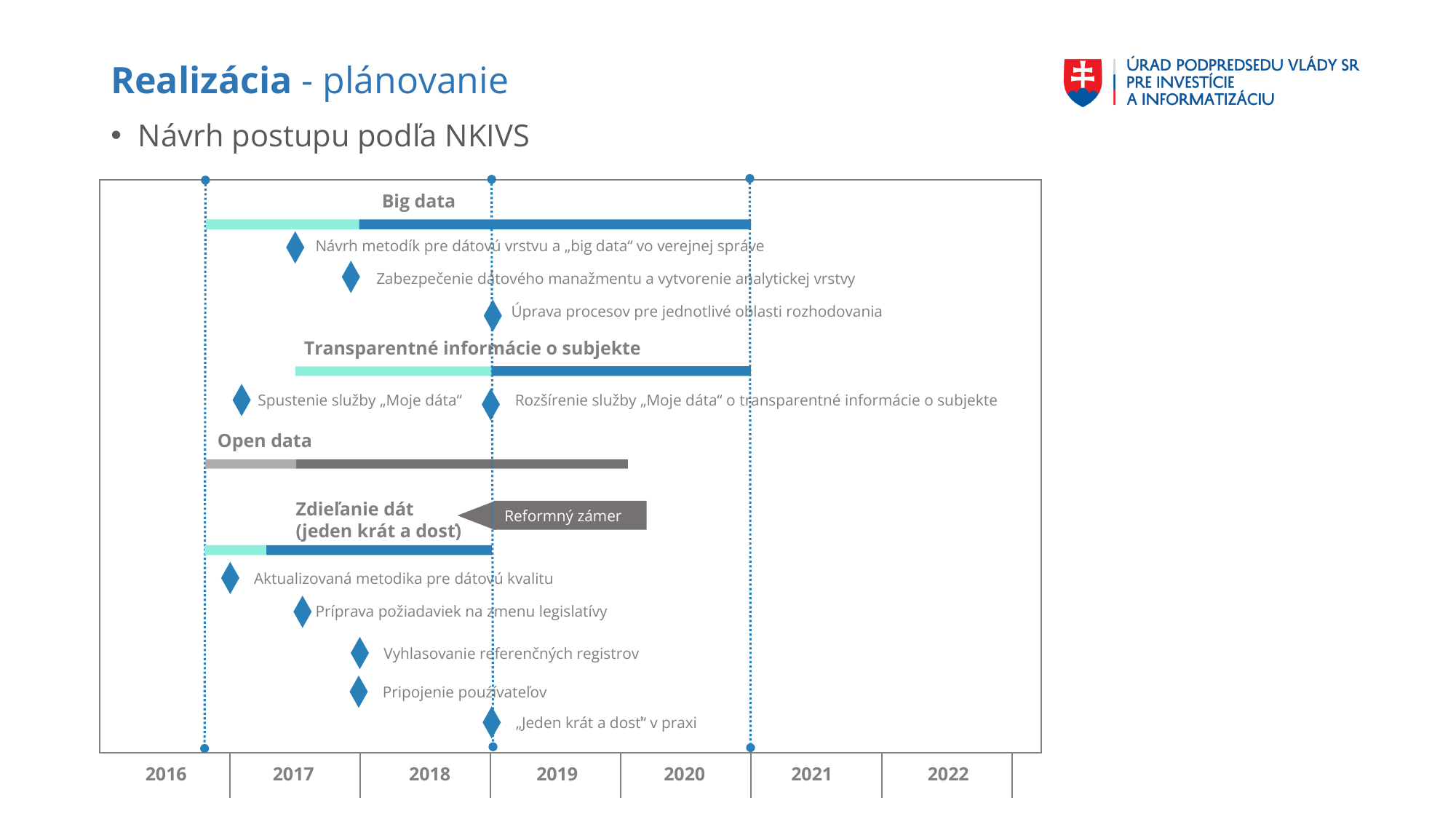

# Realizácia - plánovanie
Návrh postupu podľa NKIVS

Big data

Návrh metodík pre dátovú vrstvu a „big data“ vo verejnej správe

Zabezpečenie dátového manažmentu a vytvorenie analytickej vrstvy
Úprava procesov pre jednotlivé oblasti rozhodovania

Transparentné informácie o subjekte

 Spustenie služby „Moje dáta“
Rozšírenie služby „Moje dáta“ o transparentné informácie o subjekte

Open data

Zdieľanie dát (jeden krát a dosť)

Reformný zámer

Aktualizovaná metodika pre dátovú kvalitu

Príprava požiadaviek na zmenu legislatívy

Vyhlasovanie referenčných registrov

Pripojenie pouźívateľov

„Jeden krát a dosť“ v praxi
2016
2017
2018
2019
2020
2021
2022